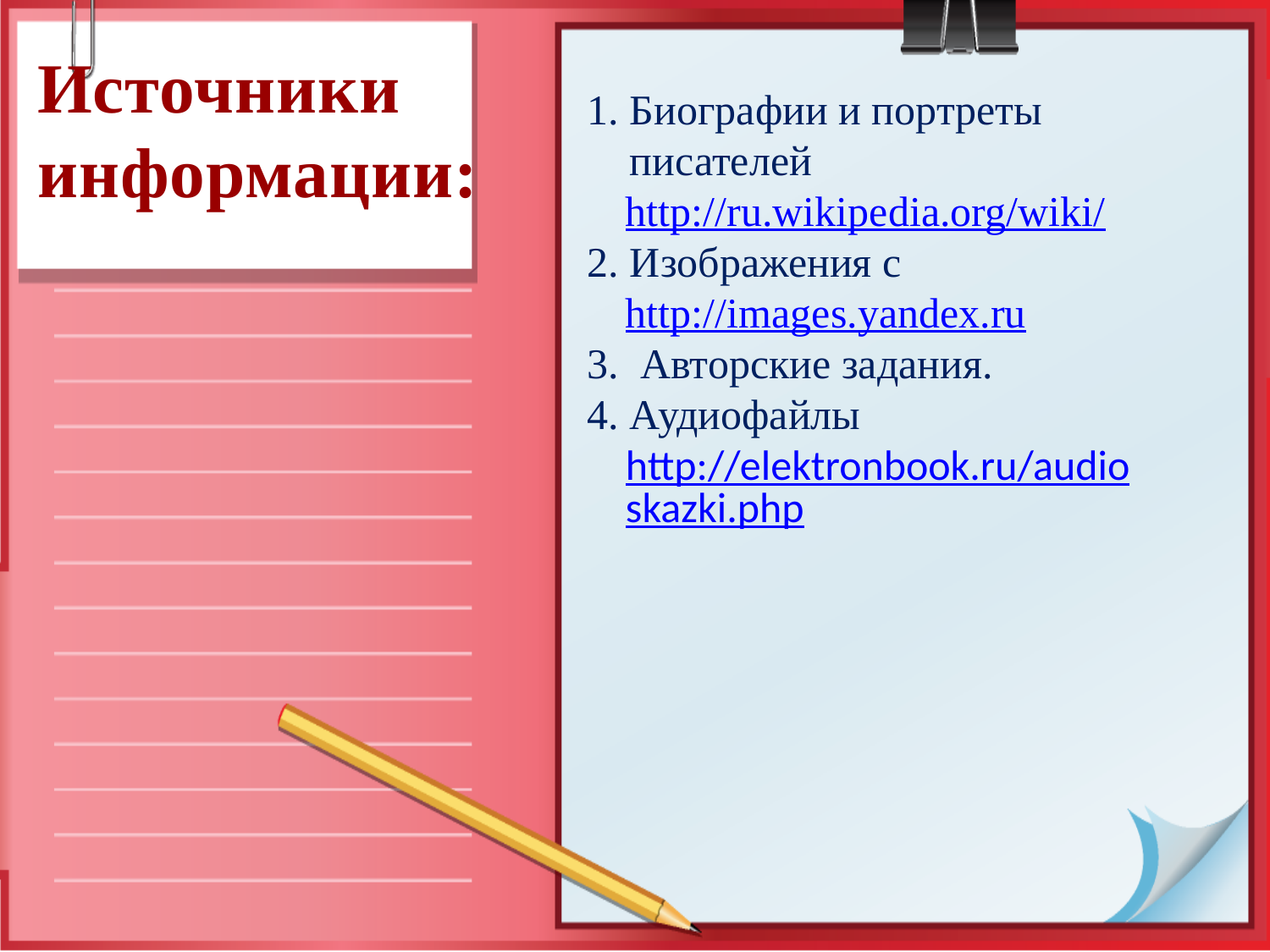

Источники информации:
1. Биографии и портреты
    писателей  http://ru.wikipedia.org/wiki/
2. Изображения с http://images.yandex.ru
3.  Авторские задания.
4. Аудиофайлы http://elektronbook.ru/audioskazki.php